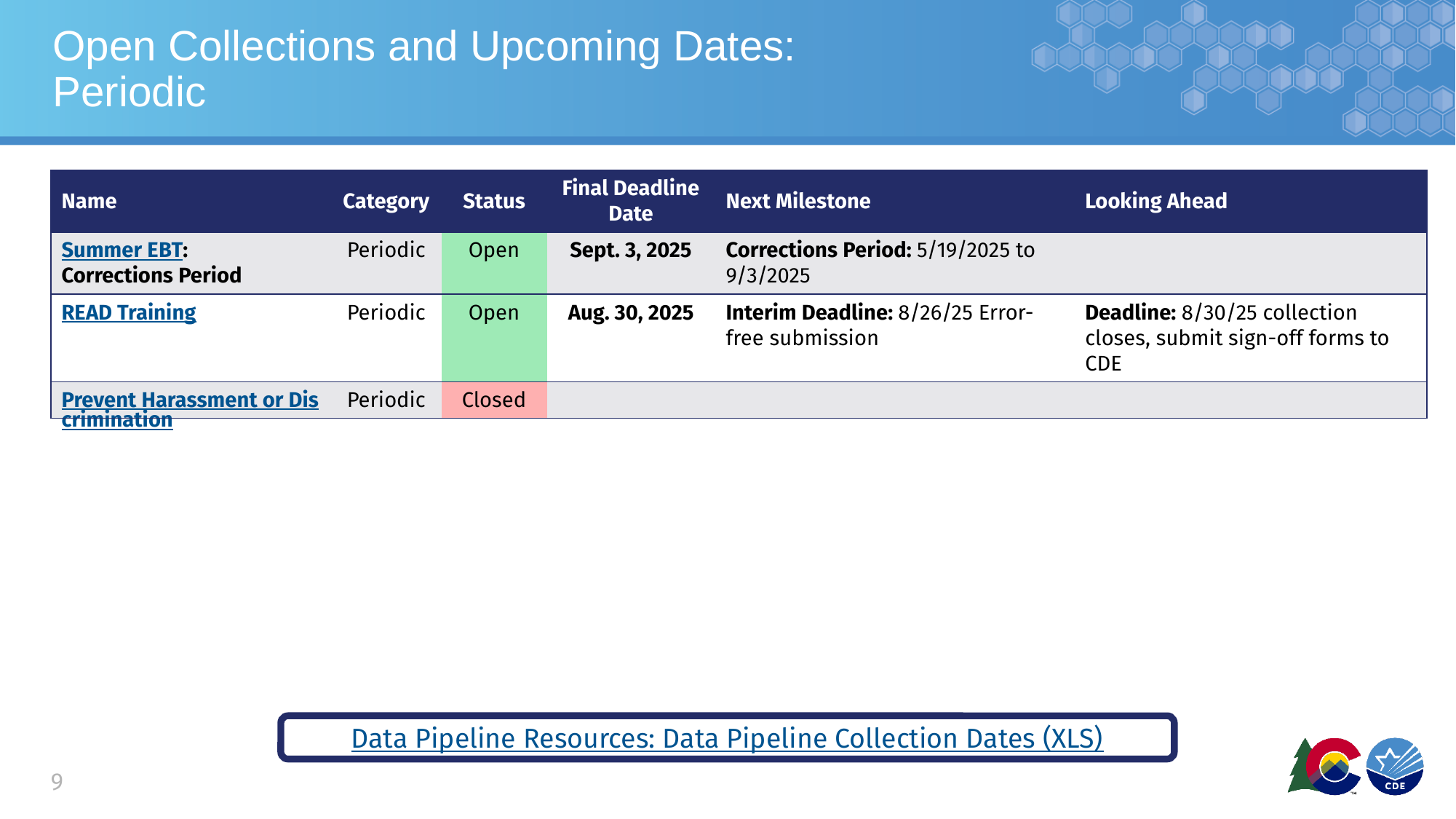

# Open Collections and Upcoming Dates: Periodic
| Name | Category | Status | Final Deadline Date | Next Milestone | Looking Ahead |
| --- | --- | --- | --- | --- | --- |
| Summer EBT: Corrections Period | Periodic | Open | Sept. 3, 2025 | Corrections Period: 5/19/2025 to 9/3/2025 |  |
| READ Training | Periodic | Open | Aug. 30, 2025 | Interim Deadline: 8/26/25 Error-free submission | Deadline: 8/30/25 collection closes, submit sign-off forms to CDE |
| Prevent Harassment or Discrimination | Periodic | Closed |  |  |  |
Data Pipeline Resources: Data Pipeline Collection Dates (XLS)
9